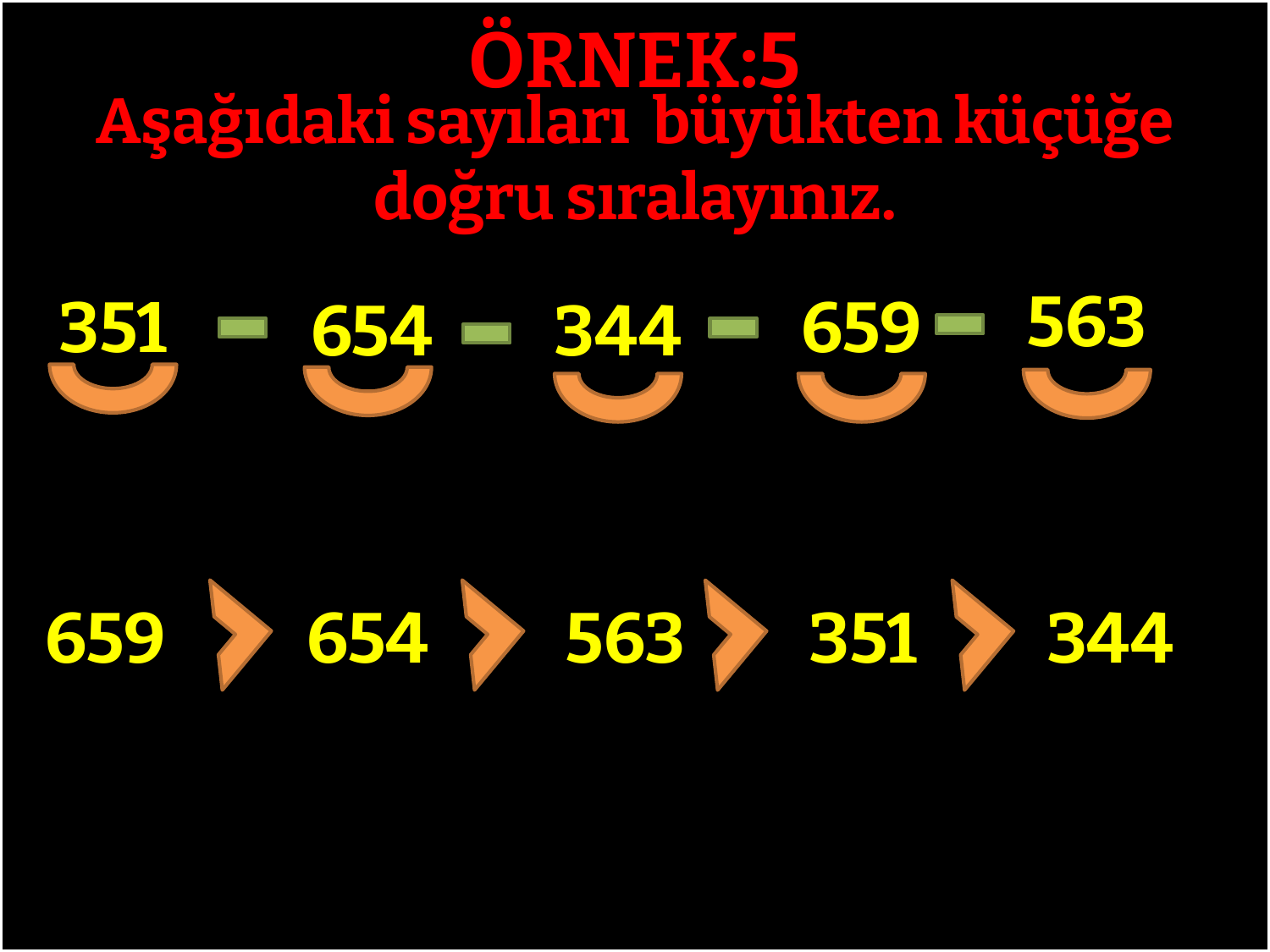

ÖRNEK:5
Aşağıdaki sayıları  büyükten küçüğe doğru sıralayınız.
563
351
659
654
344

#

659
654
344
563
351